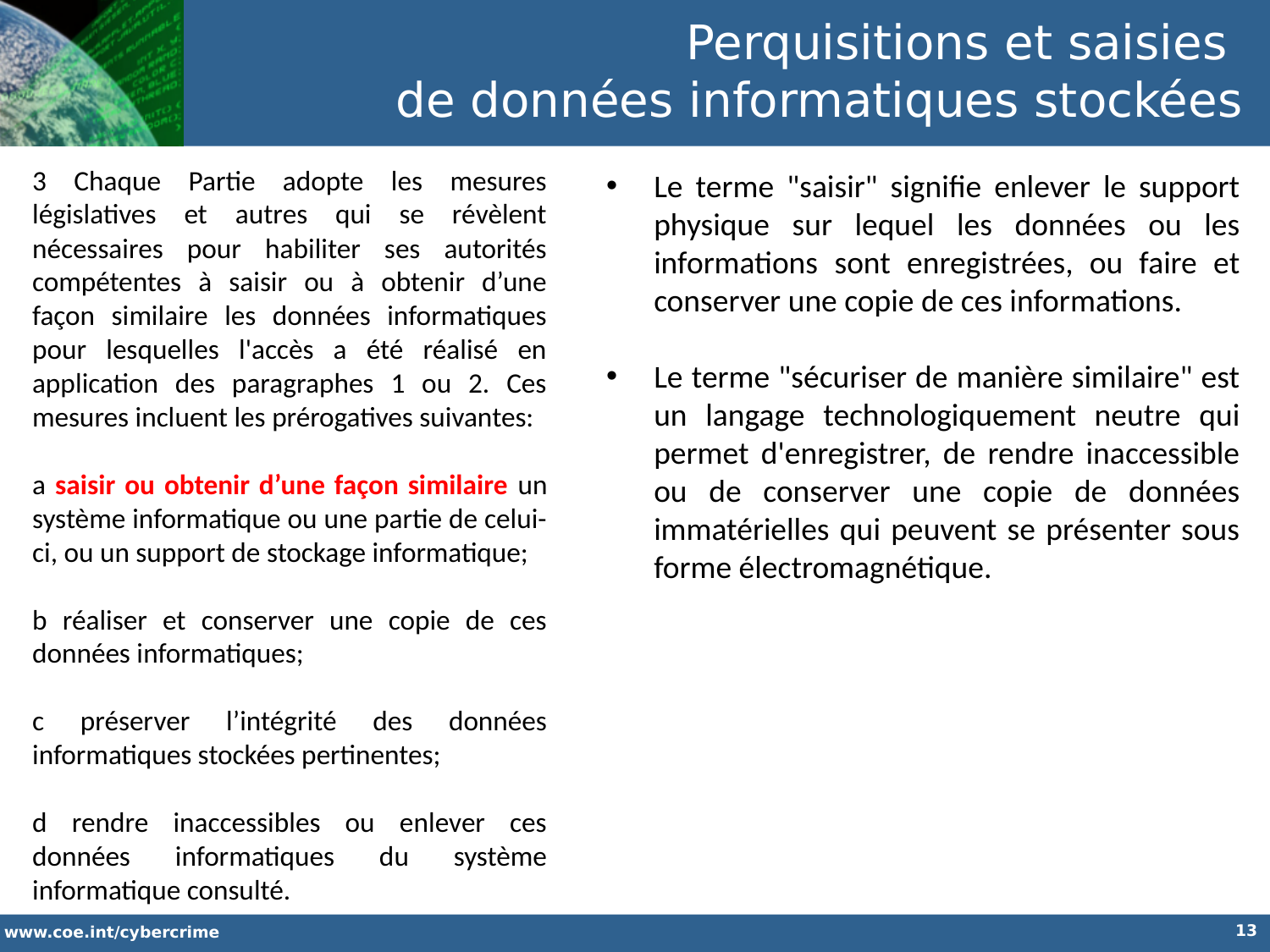

Perquisitions et saisies
de données informatiques stockées
3 Chaque Partie adopte les mesures législatives et autres qui se révèlent nécessaires pour habiliter ses autorités compétentes à saisir ou à obtenir d’une façon similaire les données informatiques pour lesquelles l'accès a été réalisé en application des paragraphes 1 ou 2. Ces mesures incluent les prérogatives suivantes:

a saisir ou obtenir d’une façon similaire un système informatique ou une partie de celui-ci, ou un support de stockage informatique;

b réaliser et conserver une copie de ces données informatiques;

c préserver l’intégrité des données informatiques stockées pertinentes;

d rendre inaccessibles ou enlever ces données informatiques du système informatique consulté.
Le terme "saisir" signifie enlever le support physique sur lequel les données ou les informations sont enregistrées, ou faire et conserver une copie de ces informations.

Le terme "sécuriser de manière similaire" est un langage technologiquement neutre qui permet d'enregistrer, de rendre inaccessible ou de conserver une copie de données immatérielles qui peuvent se présenter sous forme électromagnétique.